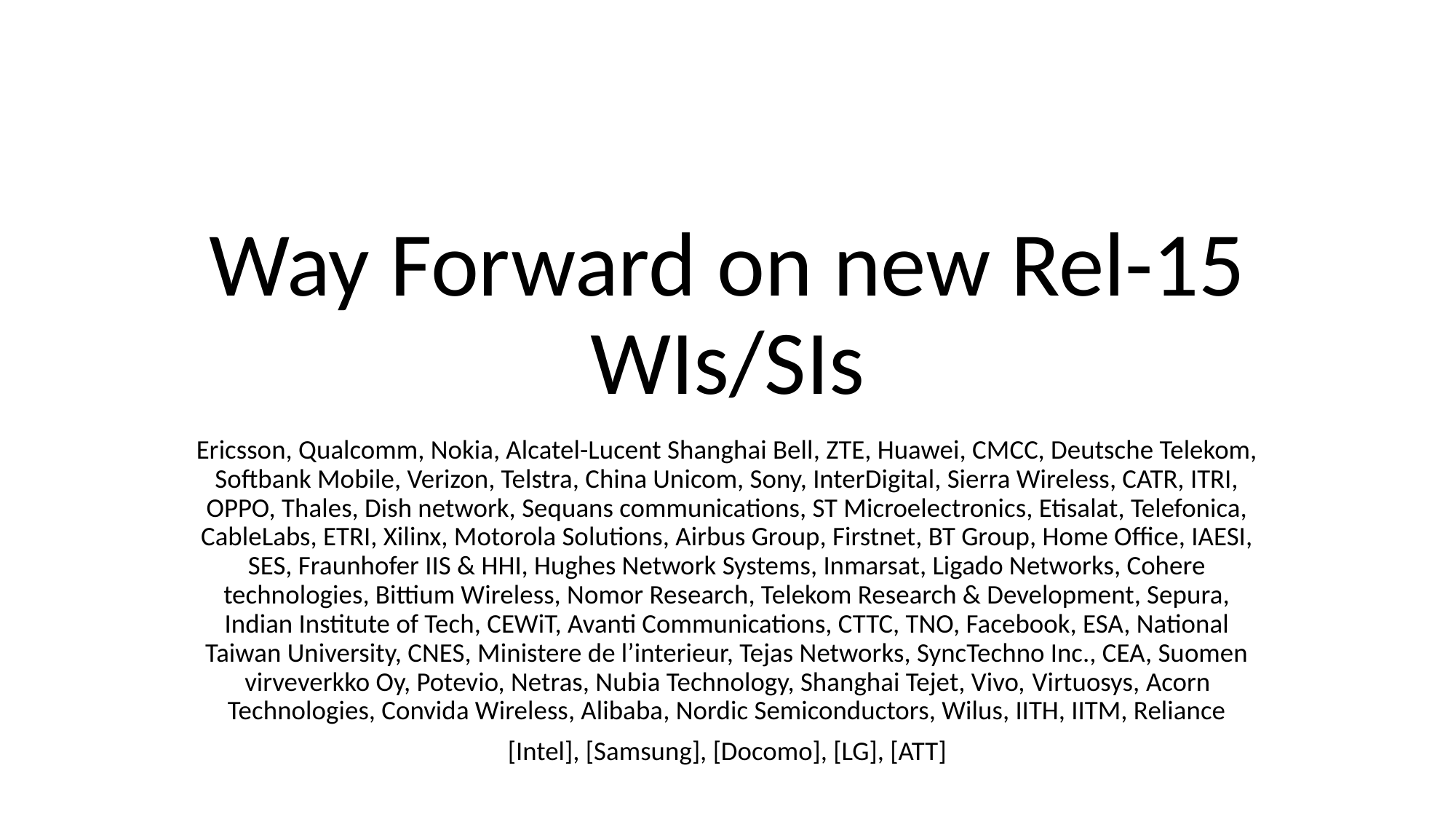

# Way Forward on new Rel-15 WIs/SIs
Ericsson, Qualcomm, Nokia, Alcatel-Lucent Shanghai Bell, ZTE, Huawei, CMCC, Deutsche Telekom, Softbank Mobile, Verizon, Telstra, China Unicom, Sony, InterDigital, Sierra Wireless, CATR, ITRI, OPPO, Thales, Dish network, Sequans communications, ST Microelectronics, Etisalat, Telefonica, CableLabs, ETRI, Xilinx, Motorola Solutions, Airbus Group, Firstnet, BT Group, Home Office, IAESI, SES, Fraunhofer IIS & HHI, Hughes Network Systems, Inmarsat, Ligado Networks, Cohere technologies, Bittium Wireless, Nomor Research, Telekom Research & Development, Sepura, Indian Institute of Tech, CEWiT, Avanti Communications, CTTC, TNO, Facebook, ESA, National Taiwan University, CNES, Ministere de l’interieur, Tejas Networks, SyncTechno Inc., CEA, Suomen virveverkko Oy, Potevio, Netras, Nubia Technology, Shanghai Tejet, Vivo, Virtuosys, Acorn Technologies, Convida Wireless, Alibaba, Nordic Semiconductors, Wilus, IITH, IITM, Reliance
[Intel], [Samsung], [Docomo], [LG], [ATT]